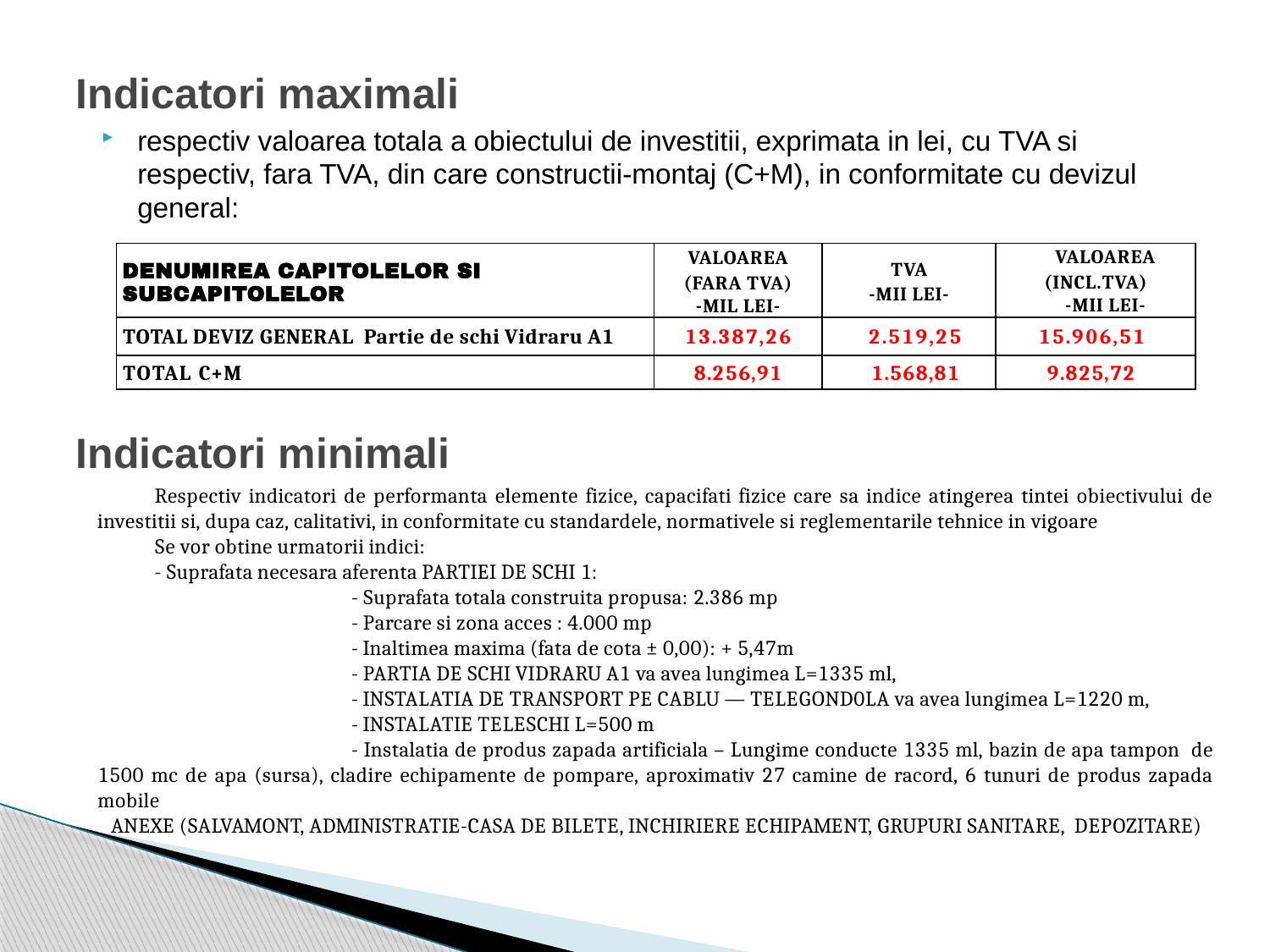

# Indicatori maximali
respectiv valoarea totala a obiectului de investitii, exprimata in lei, cu TVA si respectiv, fara TVA, din care constructii-montaj (C+M), in conformitate cu devizul general:

| DENUMIREA CAPITOLELOR SI SUBCAPITOLELOR | VALOAREA (FARA TVA) -MIL LEI- | TVA -MII LEI- | VALOAREA (INCL.TVA) -MII LEI- |
| --- | --- | --- | --- |
| TOTAL DEVIZ GENERAL Partie de schi Vidraru A1 | 13.387,26 | 2.519,25 | 15.906,51 |
| TOTAL C+M | 8.256,91 | 1.568,81 | 9.825,72 |
Indicatori minimali
Respectiv indicatori de performanta elemente fizice, capacifati fizice care sa indice atingerea tintei obiectivului de investitii si, dupa caz, calitativi, in conformitate cu standardele, normativele si reglementarile tehnice in vigoare
Se vor obtine urmatorii indici:
- Suprafata necesara aferenta PARTIEI DE SCHI 1:
		- Suprafata totala construita propusa: 2.386 mp
		- Parcare si zona acces : 4.000 mp
		- Inaltimea maxima (fata de cota ± 0,00): + 5,47m
		- PARTIA DE SCHI VIDRARU A1 va avea lungimea L=1335 ml,
		- INSTALATIA DE TRANSPORT PE CABLU — TELEGOND0LA va avea lungimea L=1220 m,
		- INSTALATIE TELESCHI L=500 m
		- Instalatia de produs zapada artificiala – Lungime conducte 1335 ml, bazin de apa tampon  de 1500 mc de apa (sursa), cladire echipamente de pompare, aproximativ 27 camine de racord, 6 tunuri de produs zapada mobile
ANEXE (SALVAMONT, ADMINISTRATIE-CASA DE BILETE, INCHIRIERE ECHIPAMENT, GRUPURI SANITARE,  DEPOZITARE)